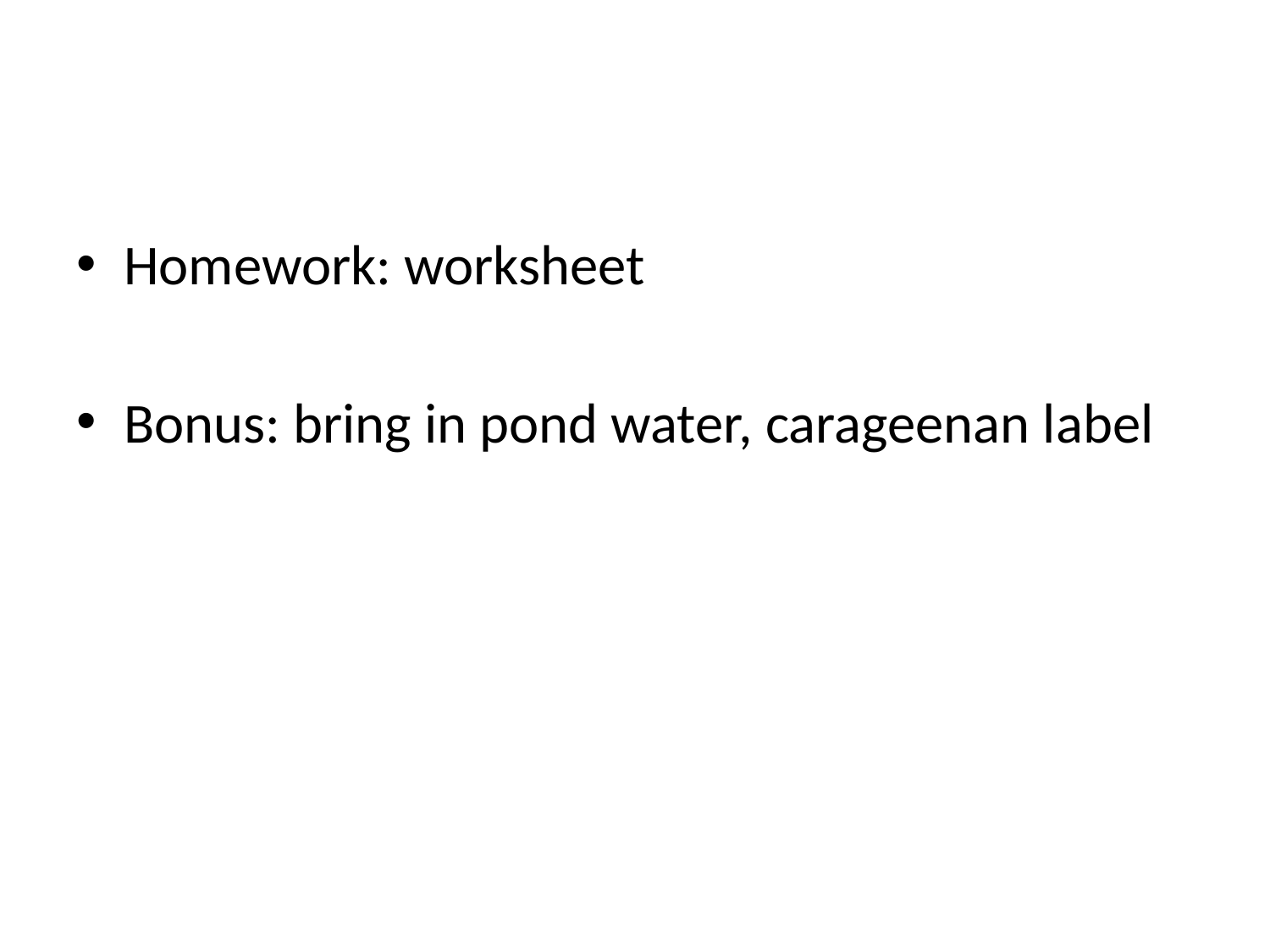

#
Homework: worksheet

Bonus: bring in pond water, carageenan label